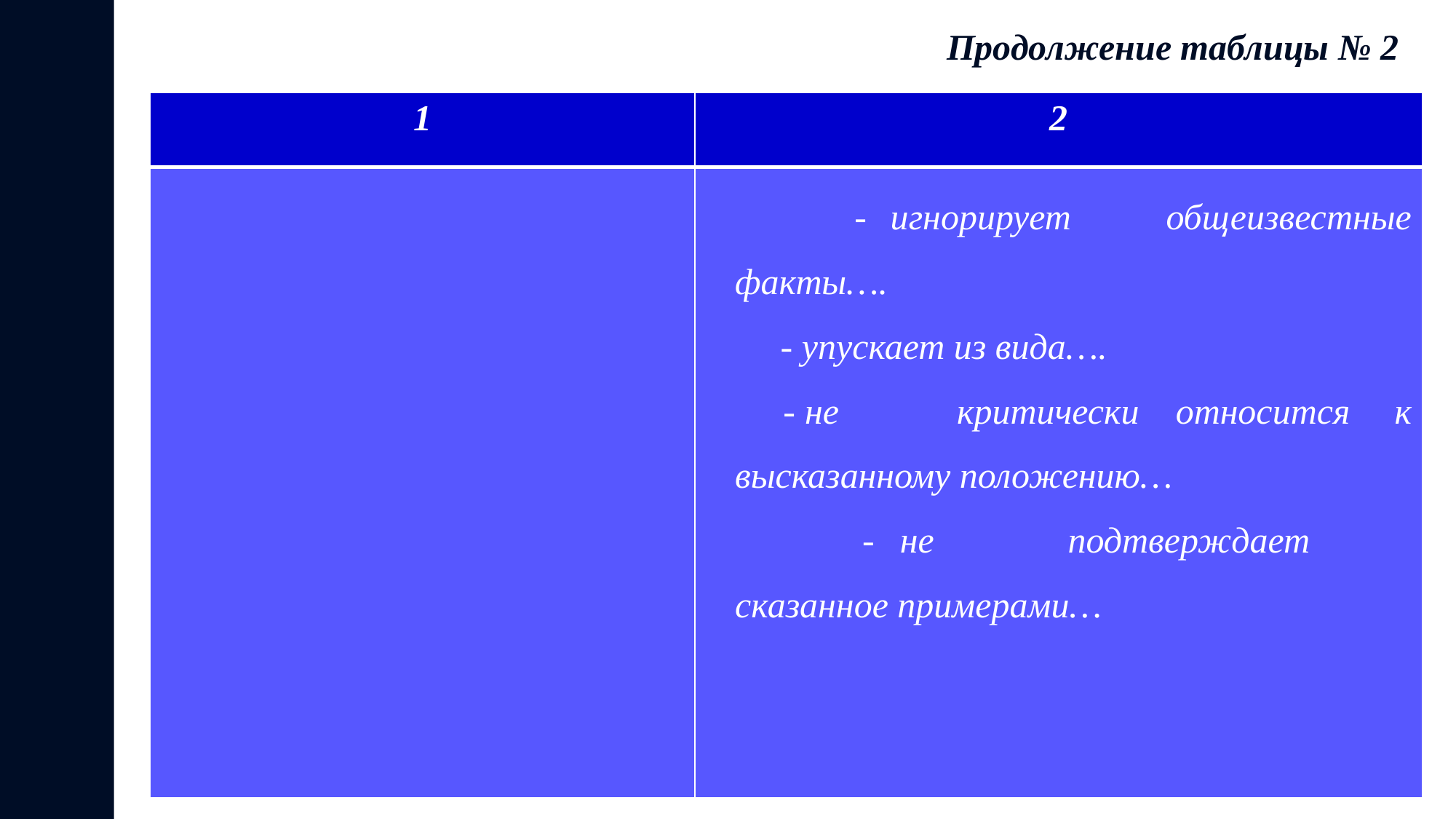

Продолжение таблицы № 2
| 1 | 2 |
| --- | --- |
|  | - игнорирует общеизвестные факты…. - упускает из вида…. - не критически относится к высказанному положению… - не подтверждает сказанное примерами… |